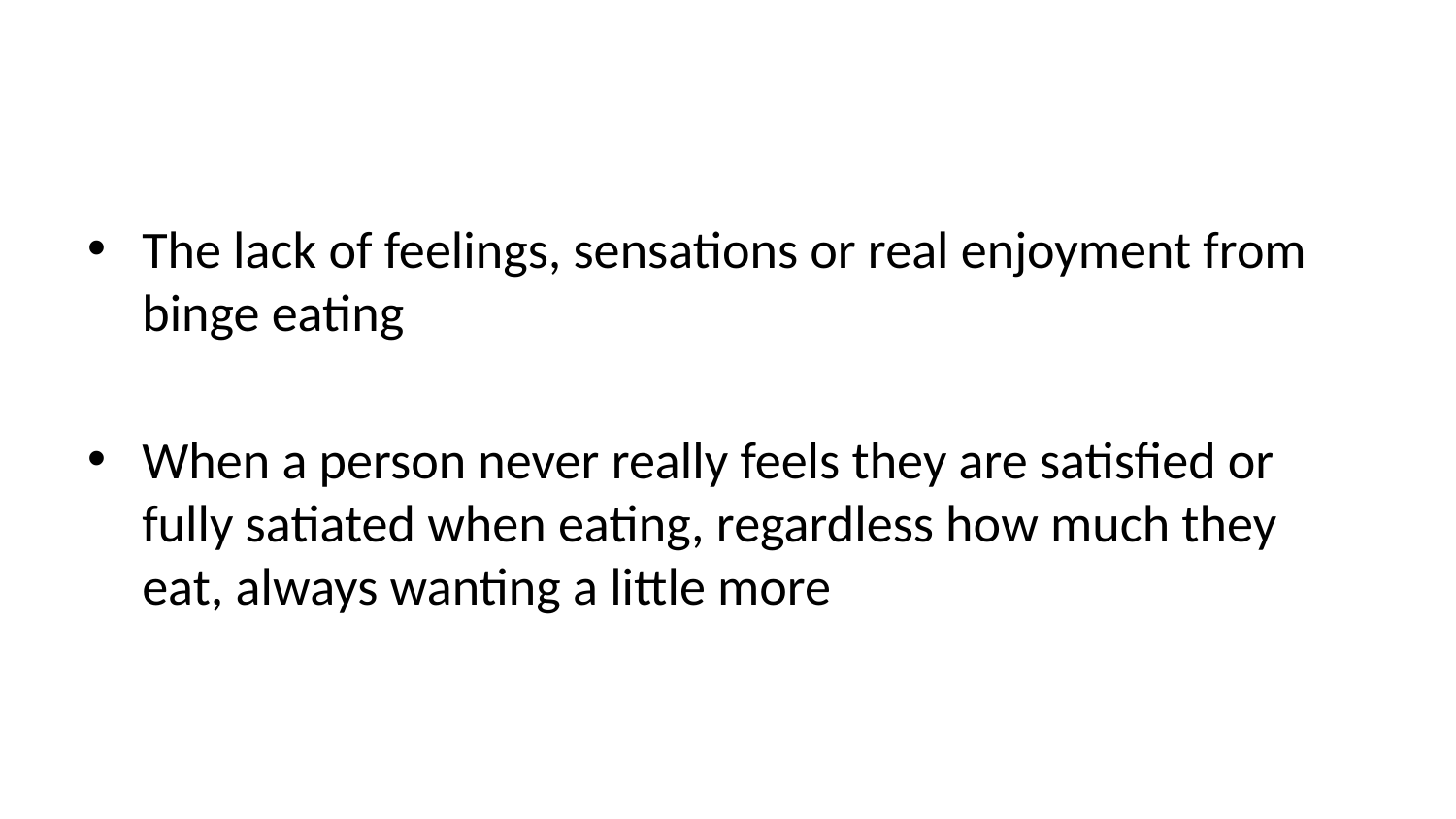

The lack of feelings, sensations or real enjoyment from binge eating

When a person never really feels they are satisfied or fully satiated when eating, regardless how much they eat, always wanting a little more